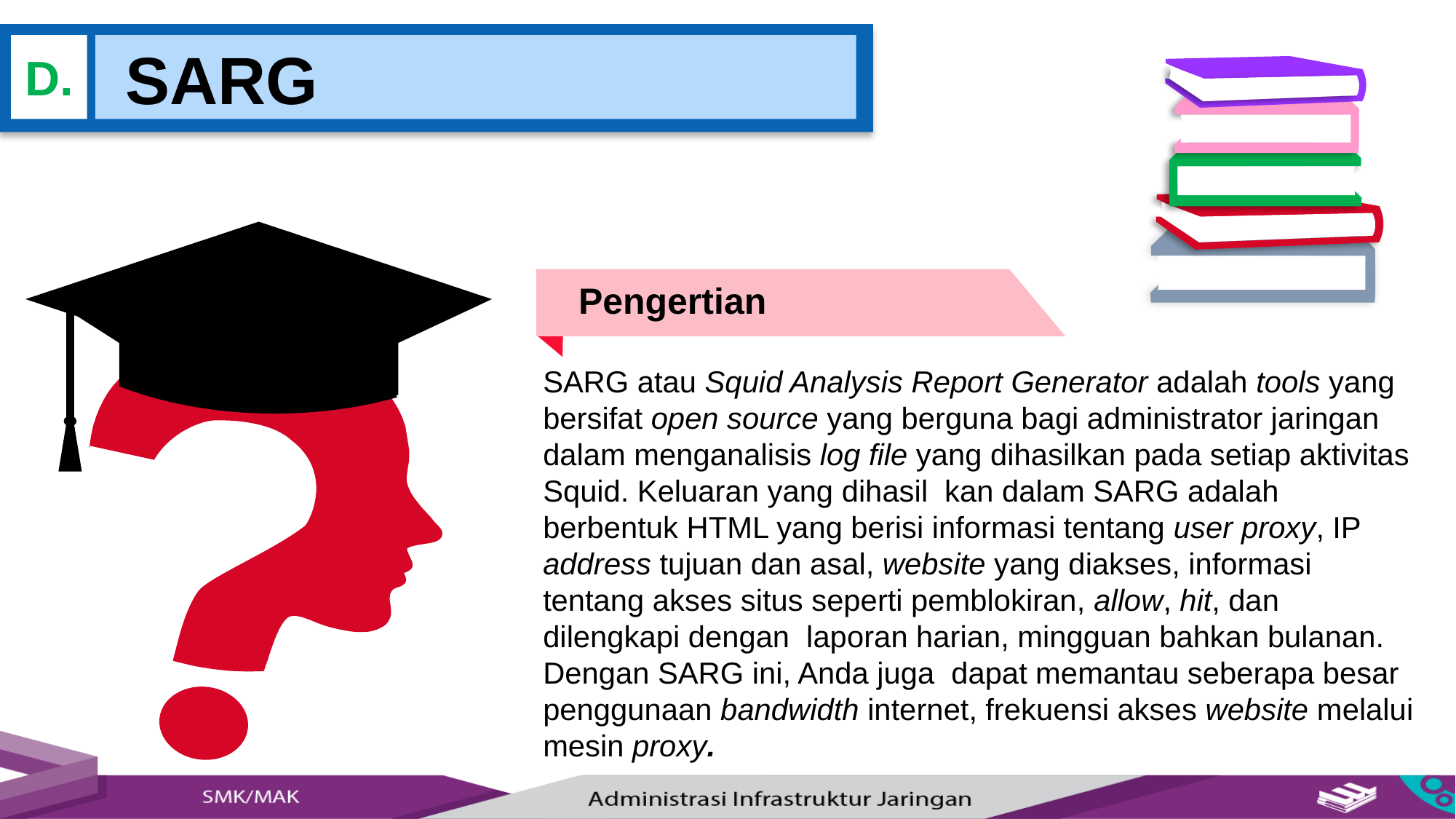

SARG

D.

Pengertian
SARG atau Squid Analysis Report Generator adalah tools yang bersifat open source yang berguna bagi administrator jaringan dalam menganalisis log file yang dihasilkan pada setiap aktivitas Squid. Keluaran yang dihasil  kan dalam SARG adalah berbentuk HTML yang berisi informasi tentang user proxy, IP address tujuan dan asal, website yang diakses, informasi  tentang akses situs seperti pemblokiran, allow, hit, dan dilengkapi dengan  laporan harian, mingguan bahkan bulanan. Dengan SARG ini, Anda juga  dapat memantau seberapa besar penggunaan bandwidth internet, frekuensi akses website melalui mesin proxy.